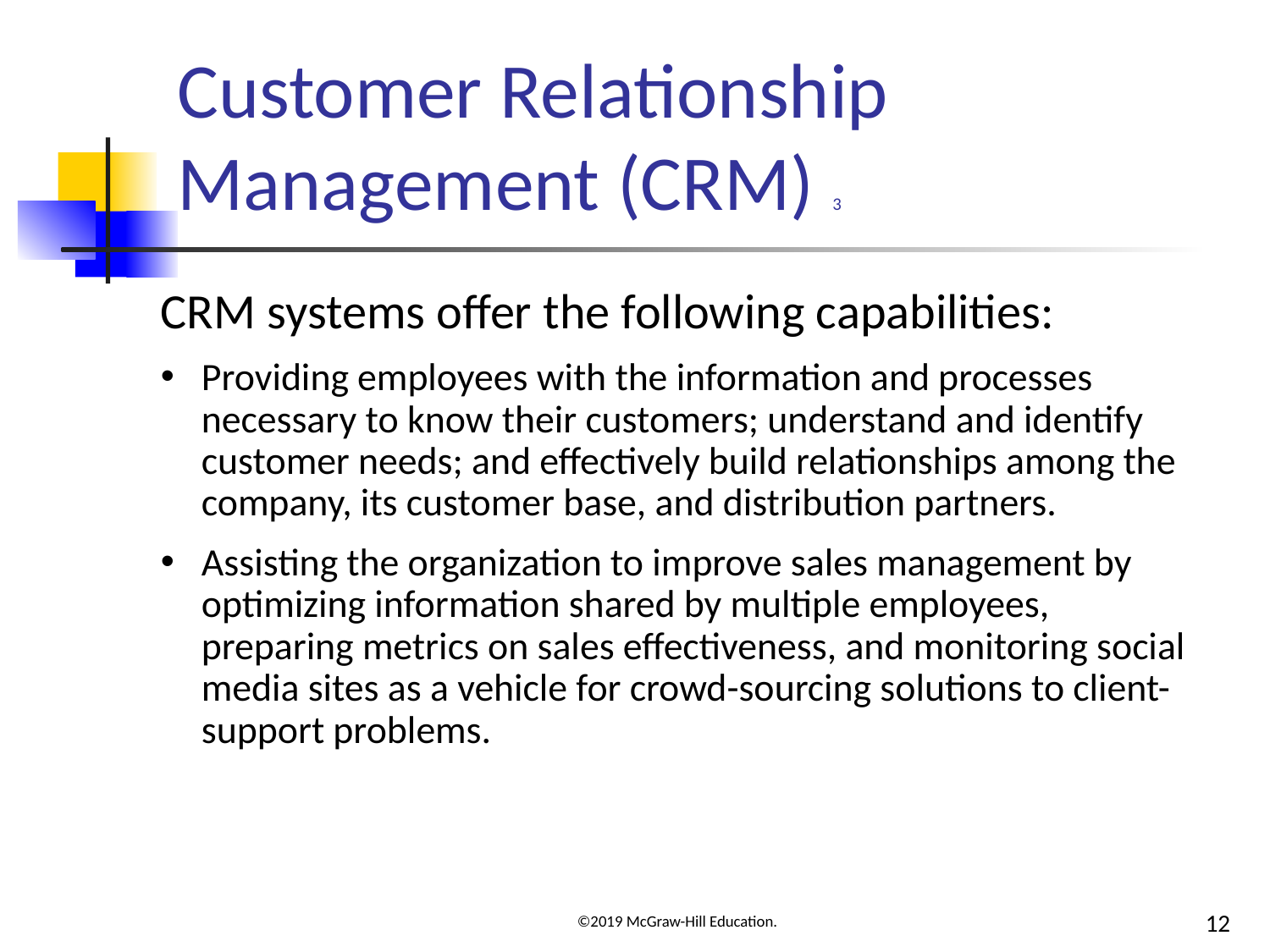

# Customer Relationship Management (CRM) 3
CRM systems offer the following capabilities:
Providing employees with the information and processes necessary to know their customers; understand and identify customer needs; and effectively build relationships among the company, its customer base, and distribution partners.
Assisting the organization to improve sales management by optimizing information shared by multiple employees, preparing metrics on sales effectiveness, and monitoring social media sites as a vehicle for crowd-sourcing solutions to client-support problems.